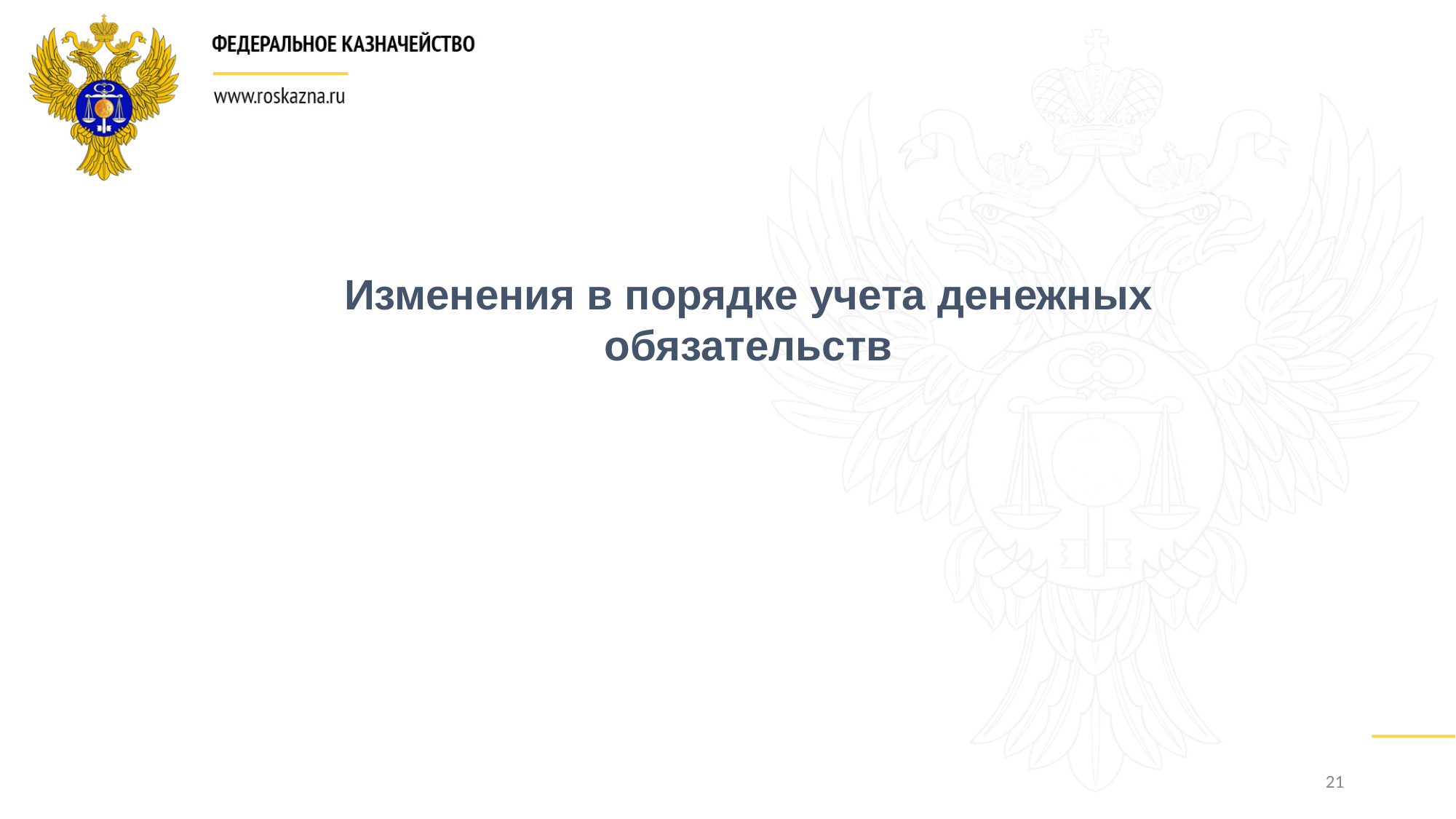

Изменения в порядке учета денежных обязательств
21